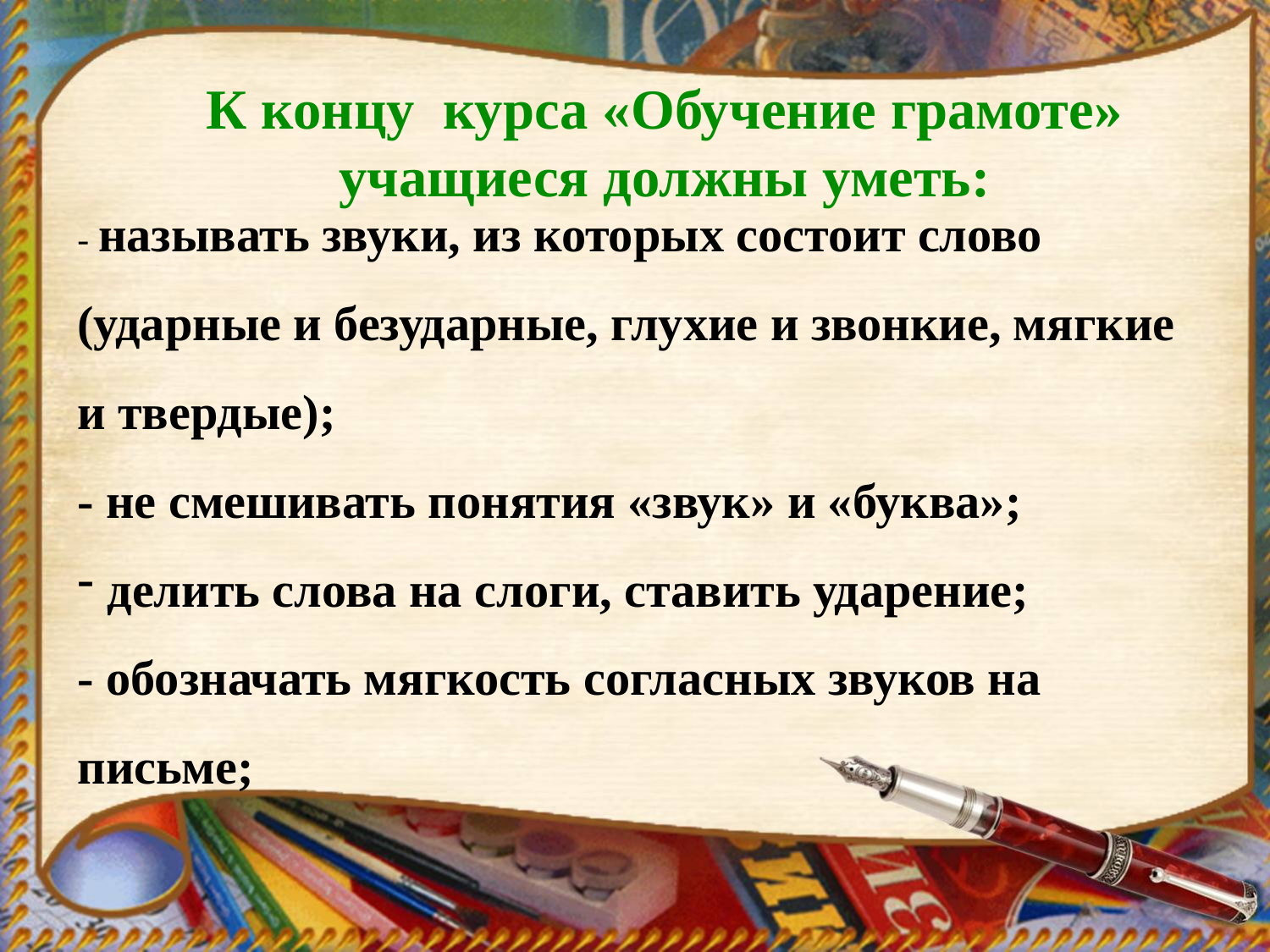

К концу  курса «Обучение грамоте»
учащиеся должны уметь:
- называть звуки, из которых состоит слово (ударные и безударные, глухие и звонкие, мягкие и твердые);
- не смешивать понятия «звук» и «буква»;
делить слова на слоги, ставить ударение;
- обозначать мягкость согласных звуков на письме;